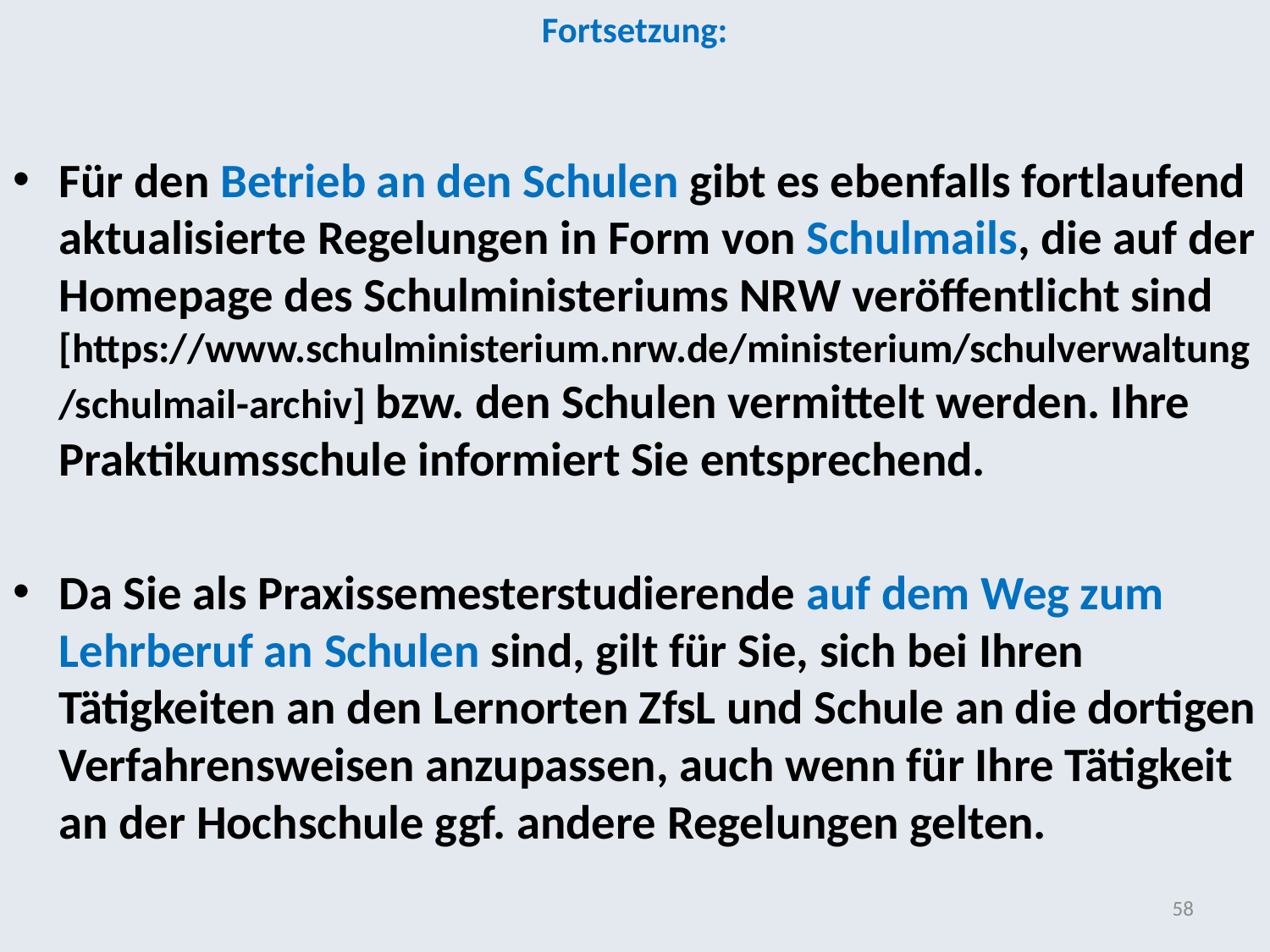

# Fortsetzung:

Für den Betrieb an den Schulen gibt es ebenfalls fortlaufend aktualisierte Regelungen in Form von Schulmails, die auf der Homepage des Schulministeriums NRW veröffentlicht sind [https://www.schulministerium.nrw.de/ministerium/schulverwaltung/schulmail-archiv] bzw. den Schulen vermittelt werden. Ihre Praktikumsschule informiert Sie entsprechend.

Da Sie als Praxissemesterstudierende auf dem Weg zum Lehrberuf an Schulen sind, gilt für Sie, sich bei Ihren Tätigkeiten an den Lernorten ZfsL und Schule an die dortigen Verfahrensweisen anzupassen, auch wenn für Ihre Tätigkeit an der Hochschule ggf. andere Regelungen gelten.

58